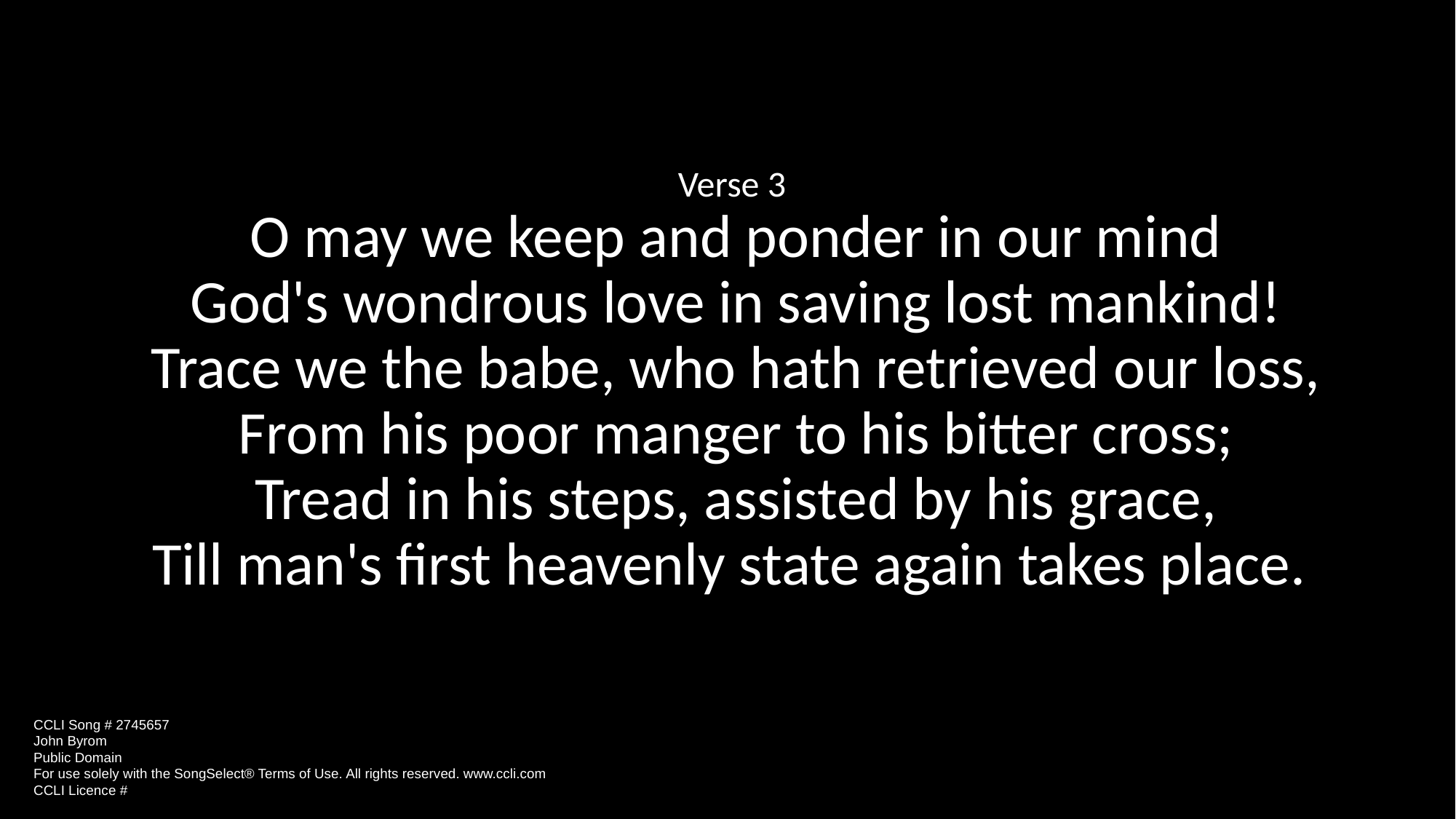

Verse 3
O may we keep and ponder in our mind
God's wondrous love in saving lost mankind!
Trace we the babe, who hath retrieved our loss,
From his poor manger to his bitter cross;
Tread in his steps, assisted by his grace,
Till man's first heavenly state again takes place.
CCLI Song # 2745657
John Byrom
Public Domain
For use solely with the SongSelect® Terms of Use. All rights reserved. www.ccli.com
CCLI Licence #